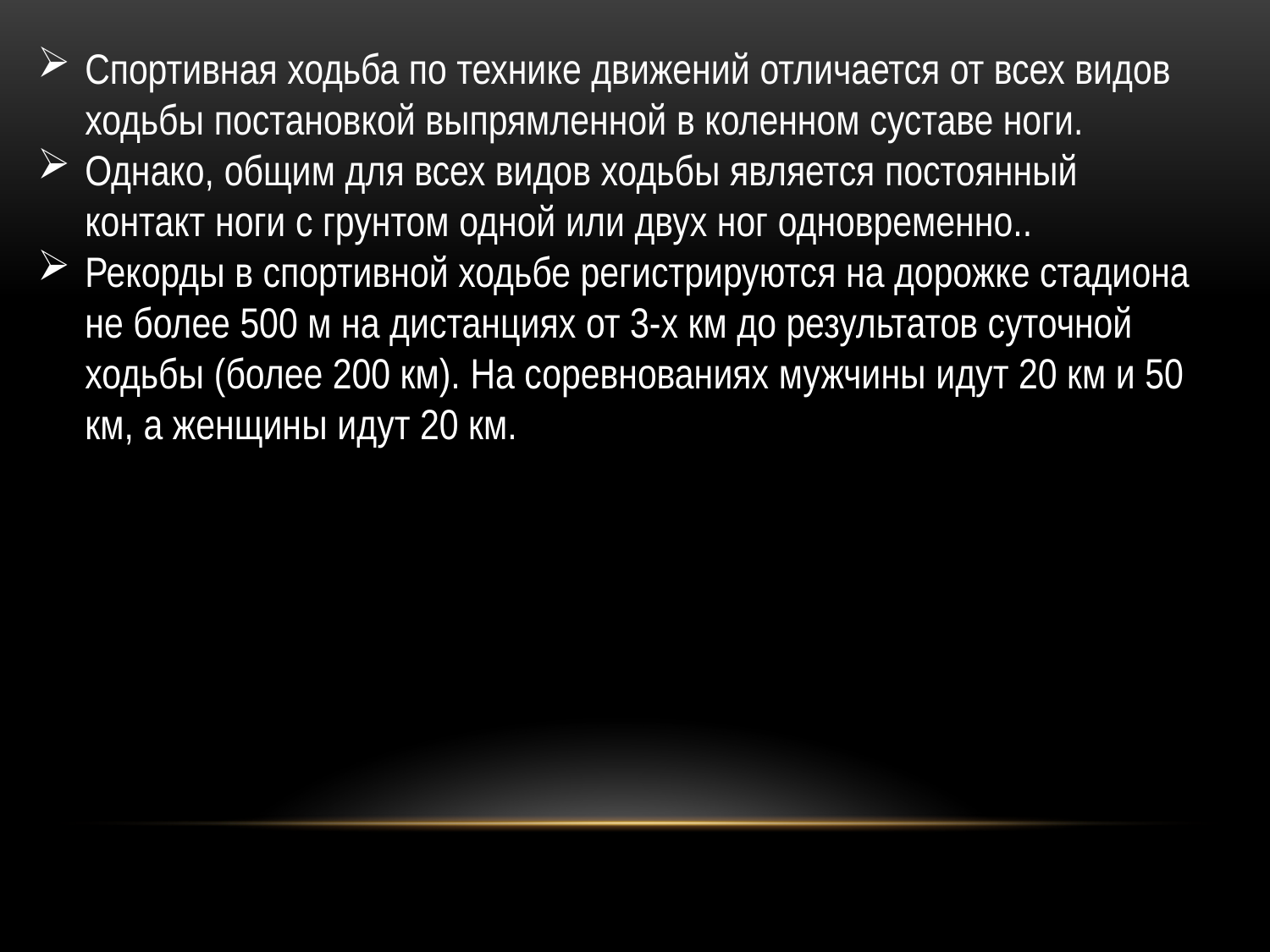

Спортивная ходьба по технике движений отличается от всех видов ходьбы постановкой выпрямленной в коленном суставе ноги.
Однако, общим для всех видов ходьбы является постоянный контакт ноги с грунтом одной или двух ног одновременно..
Рекорды в спортивной ходьбе регистрируются на дорожке стадиона не более 500 м на дистанциях от 3-х км до результатов суточной ходьбы (более 200 км). На соревнованиях мужчины идут 20 км и 50 км, а женщины идут 20 км.